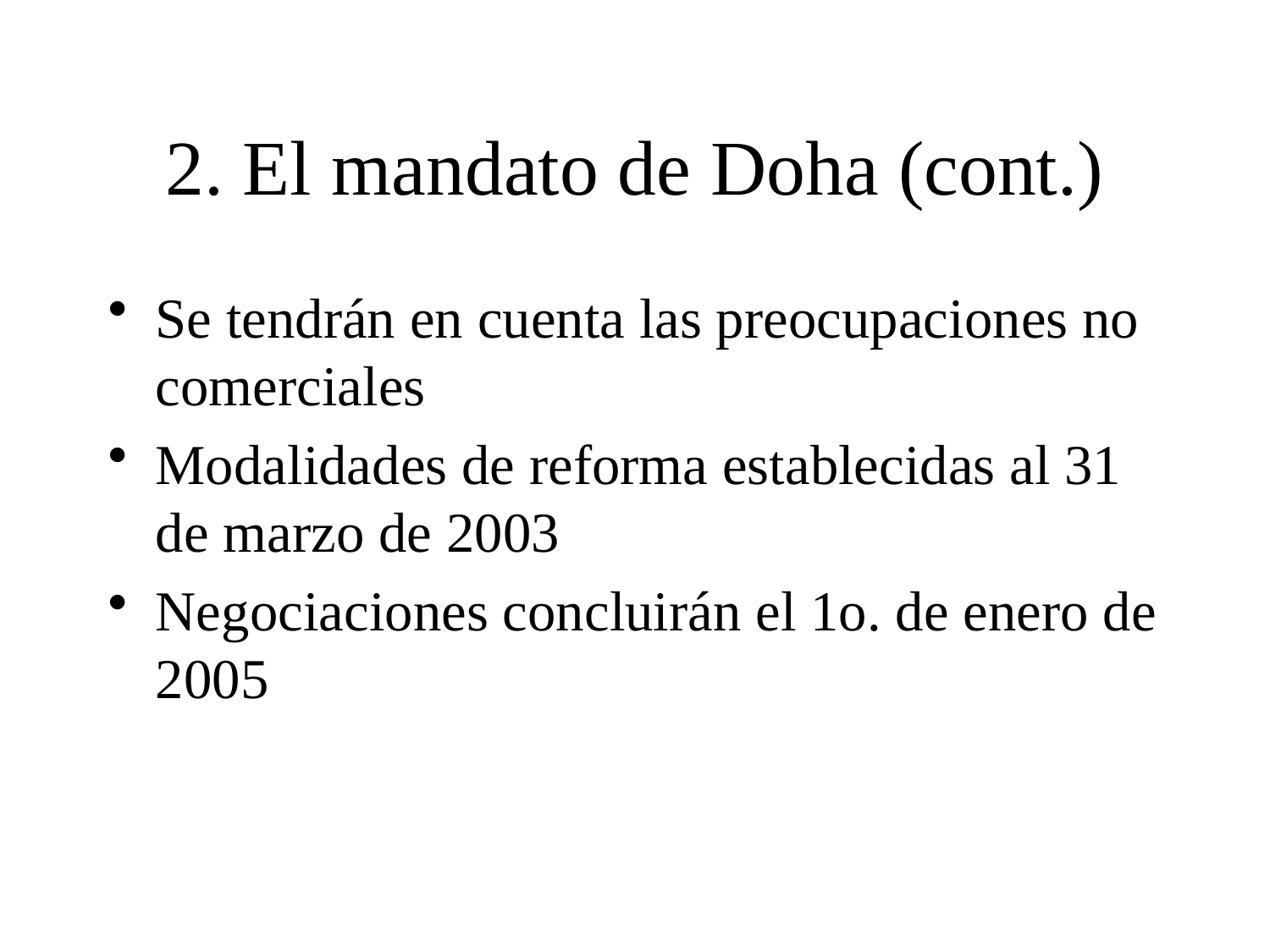

# 2. El mandato de Doha (cont.)
Se tendrán en cuenta las preocupaciones no comerciales
Modalidades de reforma establecidas al 31 de marzo de 2003
Negociaciones concluirán el 1o. de enero de 2005